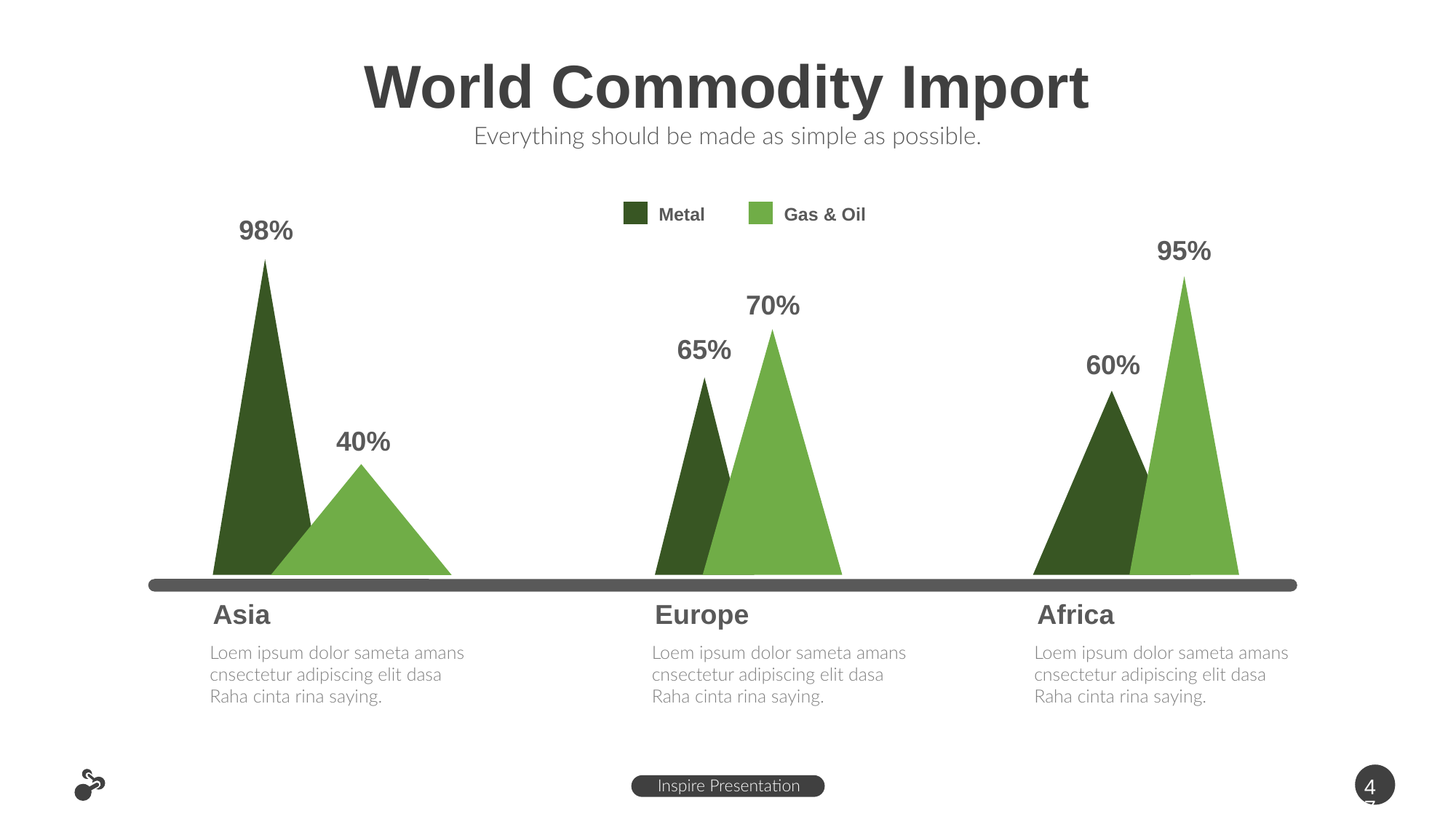

World Commodity Import
Everything should be made as simple as possible.
Gas & Oil
Metal

98%
95%

70%

65%
60%

40%

Asia
Loem ipsum dolor sameta amans cnsectetur adipiscing elit dasa
Raha cinta rina saying.
Europe
Loem ipsum dolor sameta amans cnsectetur adipiscing elit dasa
Raha cinta rina saying.
Africa
Loem ipsum dolor sameta amans cnsectetur adipiscing elit dasa
Raha cinta rina saying.

47

Inspire Presentation